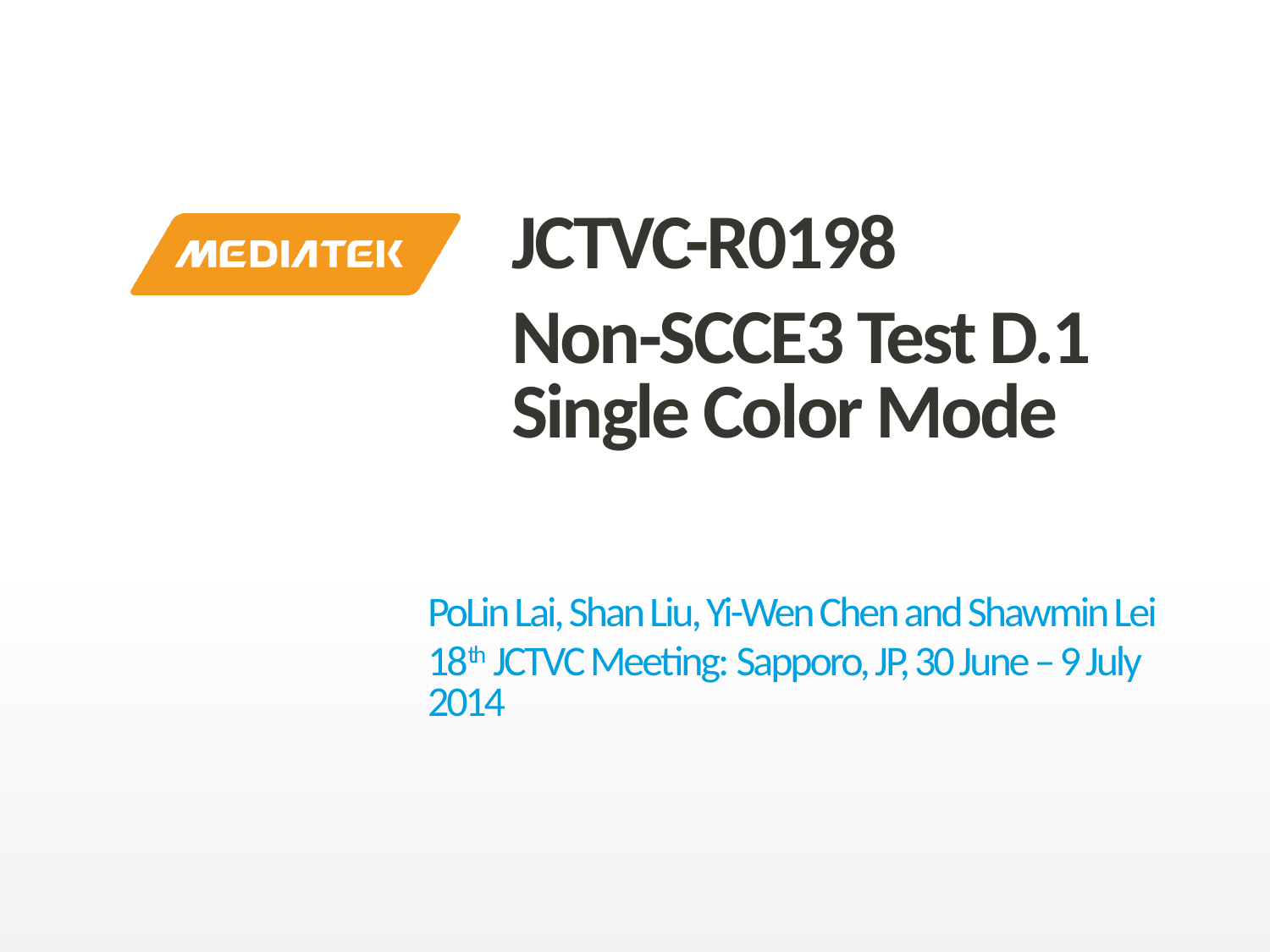

# JCTVC-R0198 Non-SCCE3 Test D.1 Single Color Mode
PoLin Lai, Shan Liu, Yi-Wen Chen and Shawmin Lei
18th JCTVC Meeting: Sapporo, JP, 30 June – 9 July 2014